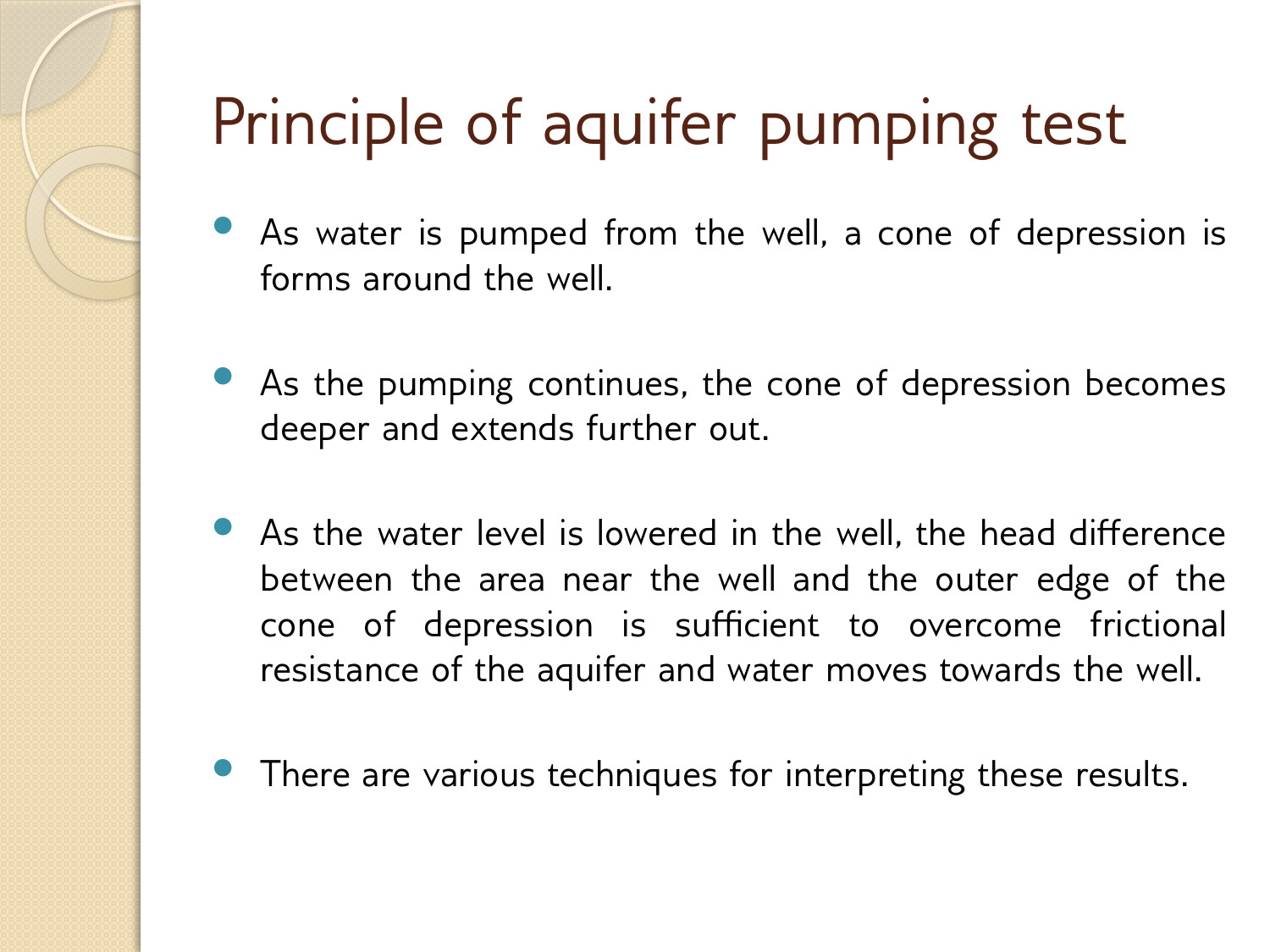

# Principle of aquifer pumping test
As water is pumped from the well, a cone of depression is forms around the well.

As the pumping continues, the cone of depression becomes deeper and extends further out.

As the water level is lowered in the well, the head difference between the area near the well and the outer edge of the cone of depression is sufficient to overcome frictional resistance of the aquifer and water moves towards the well.

There are various techniques for interpreting these results.